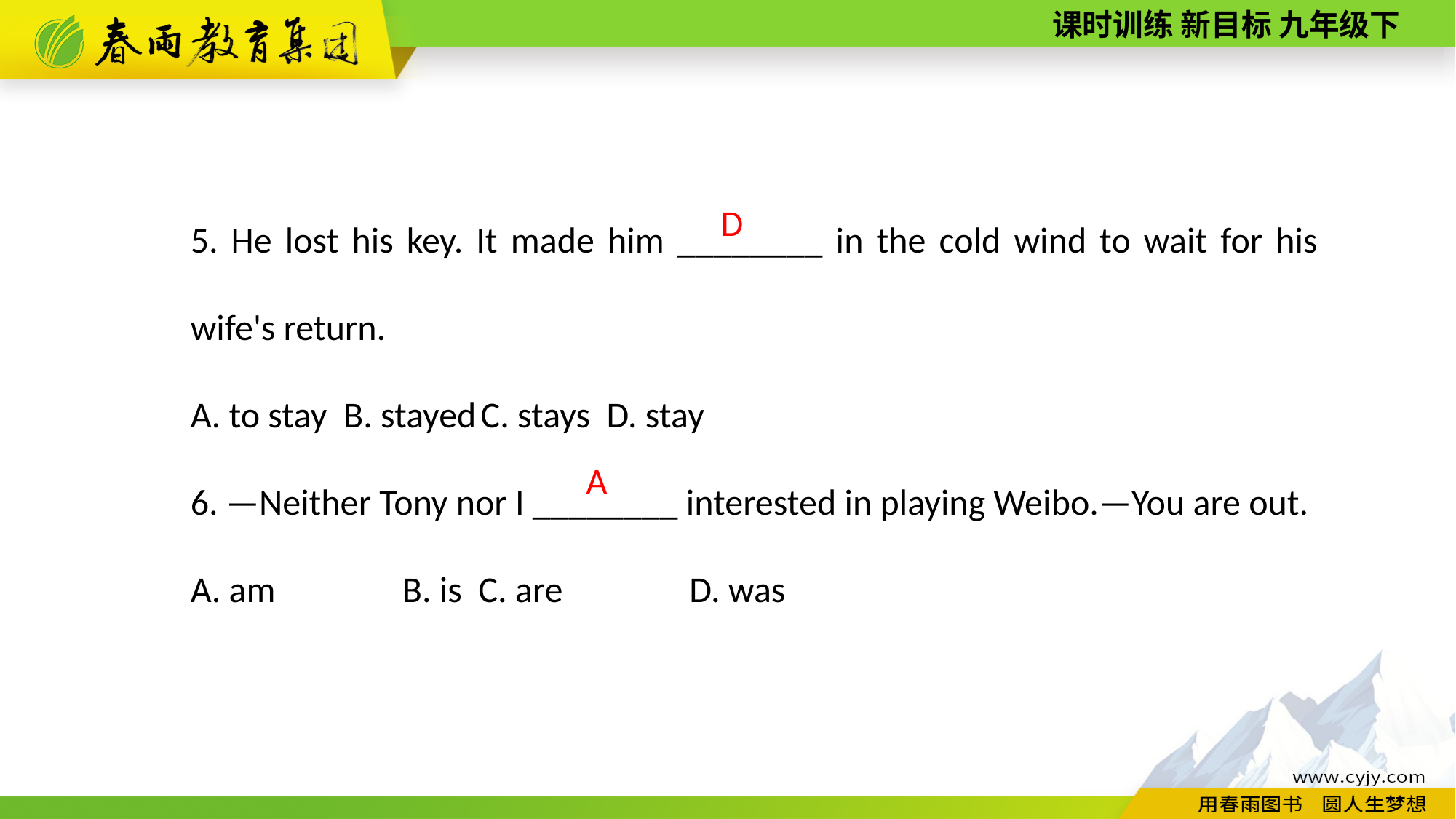

5. He lost his key. It made him ________ in the cold wind to wait for his wife's return.
A. to stay  B. stayed C. stays  D. stay
6. —Neither Tony nor I ________ interested in playing Weibo.—You are out.
A. am　　　B. is  C. are　　　D. was
D
 A